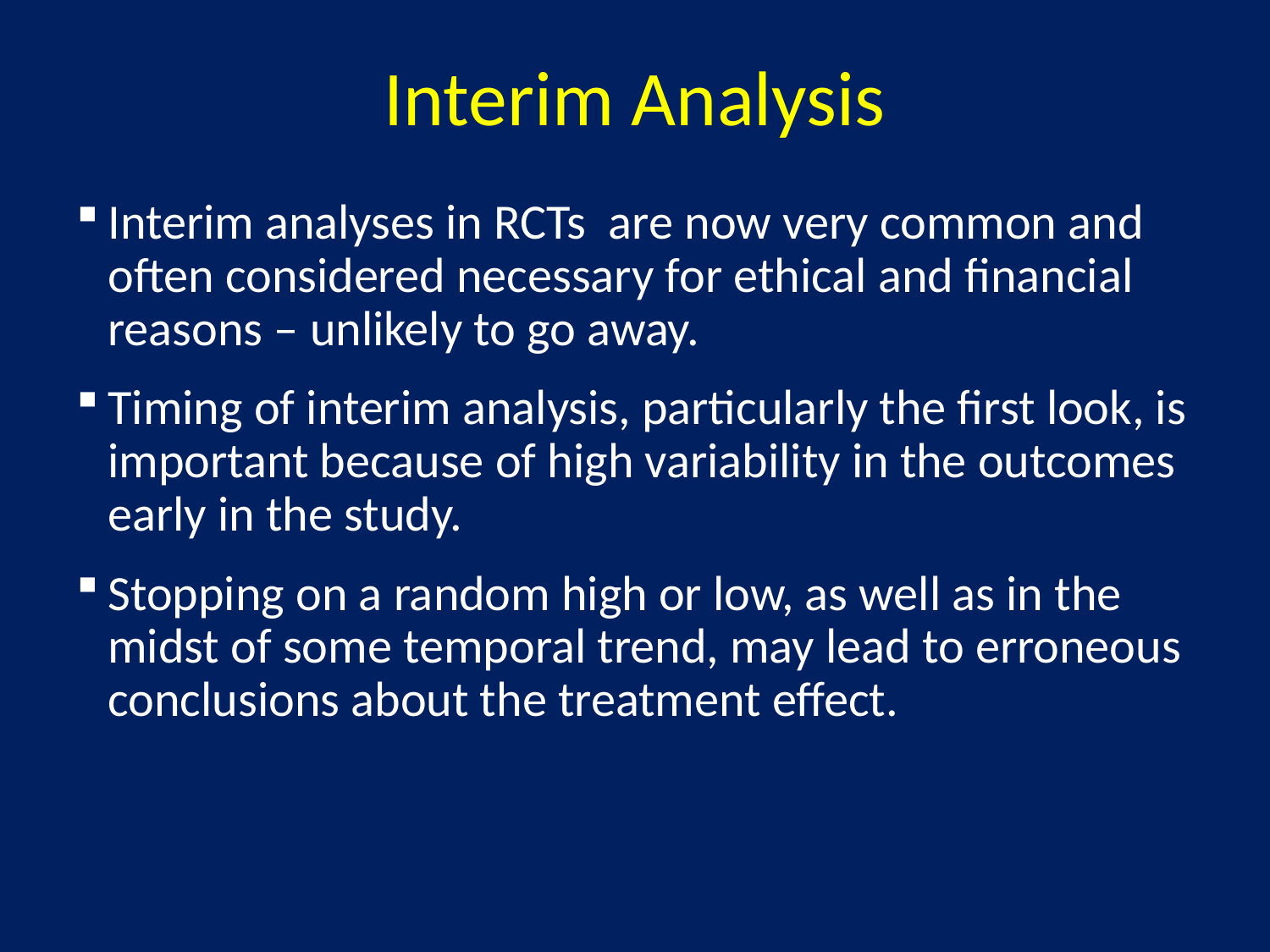

# Interim Analysis
Interim analyses in RCTs  are now very common and often considered necessary for ethical and financial reasons – unlikely to go away.
Timing of interim analysis, particularly the first look, is important because of high variability in the outcomes early in the study.
Stopping on a random high or low, as well as in the midst of some temporal trend, may lead to erroneous conclusions about the treatment effect.